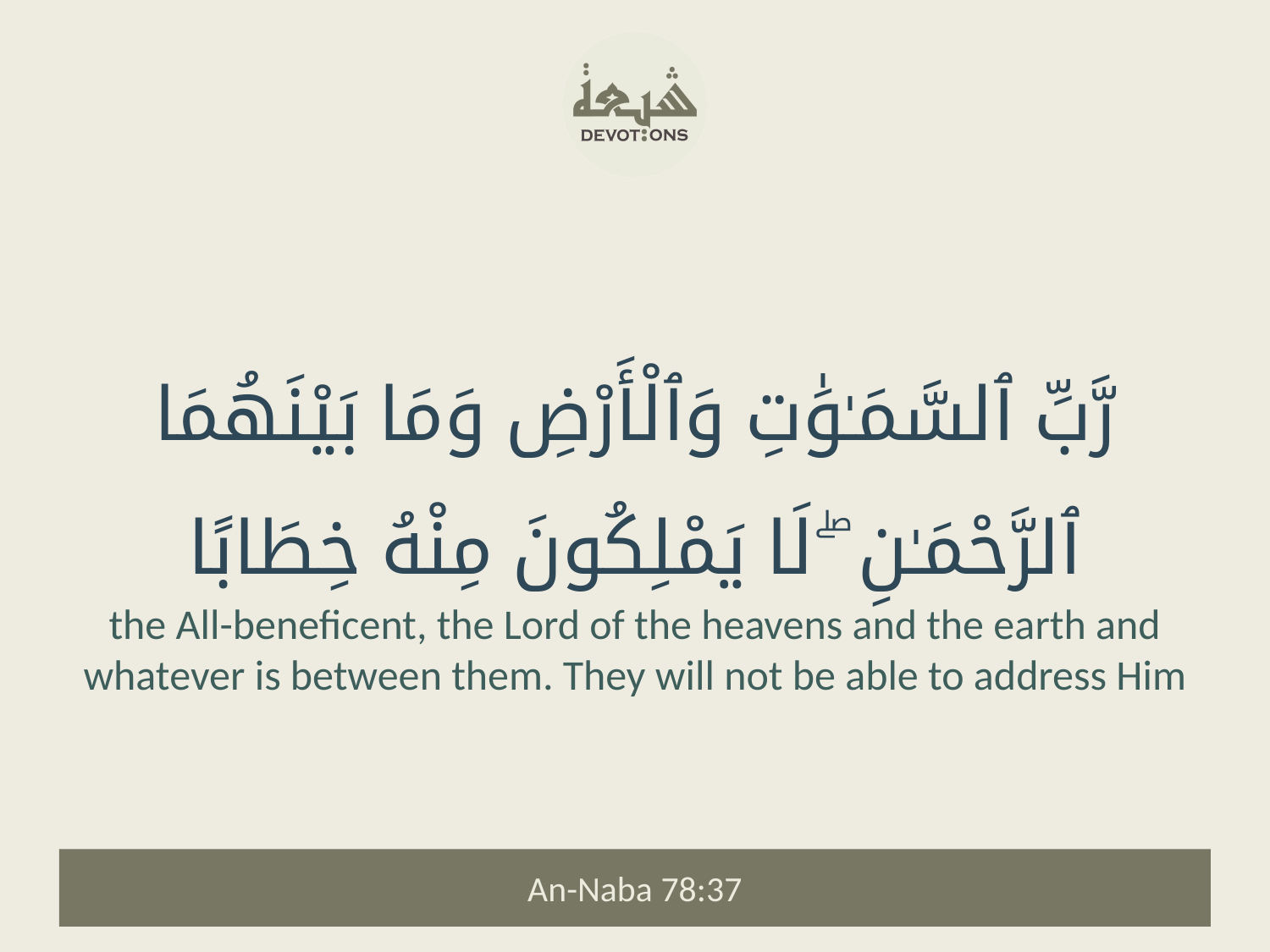

رَّبِّ ٱلسَّمَـٰوَٰتِ وَٱلْأَرْضِ وَمَا بَيْنَهُمَا ٱلرَّحْمَـٰنِ ۖ لَا يَمْلِكُونَ مِنْهُ خِطَابًا
the All-beneficent, the Lord of the heavens and the earth and whatever is between them. They will not be able to address Him
An-Naba 78:37